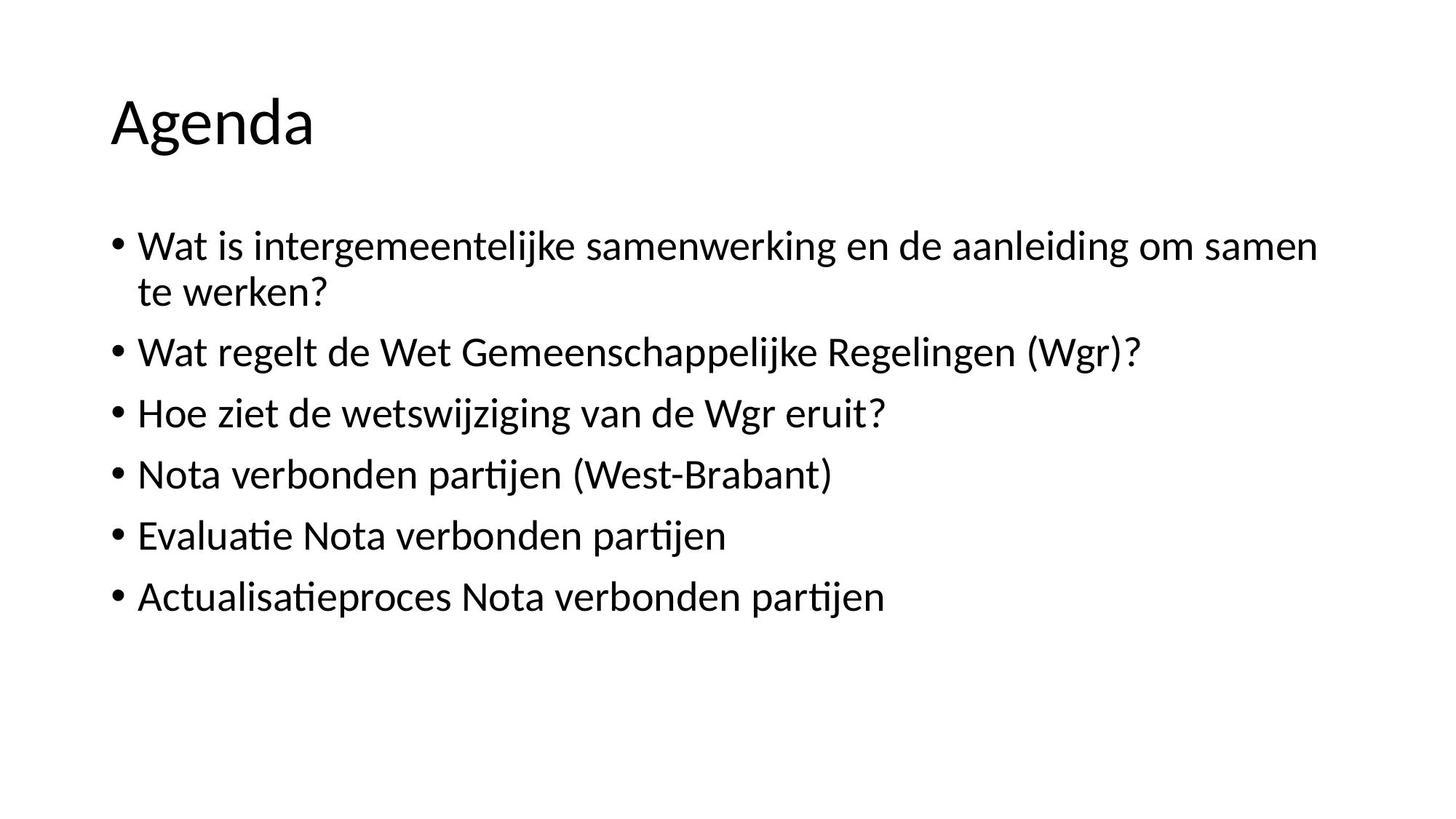

# Agenda
Wat is intergemeentelijke samenwerking en de aanleiding om samen te werken?
Wat regelt de Wet Gemeenschappelijke Regelingen (Wgr)?
Hoe ziet de wetswijziging van de Wgr eruit?
Nota verbonden partijen (West-Brabant)
Evaluatie Nota verbonden partijen
Actualisatieproces Nota verbonden partijen